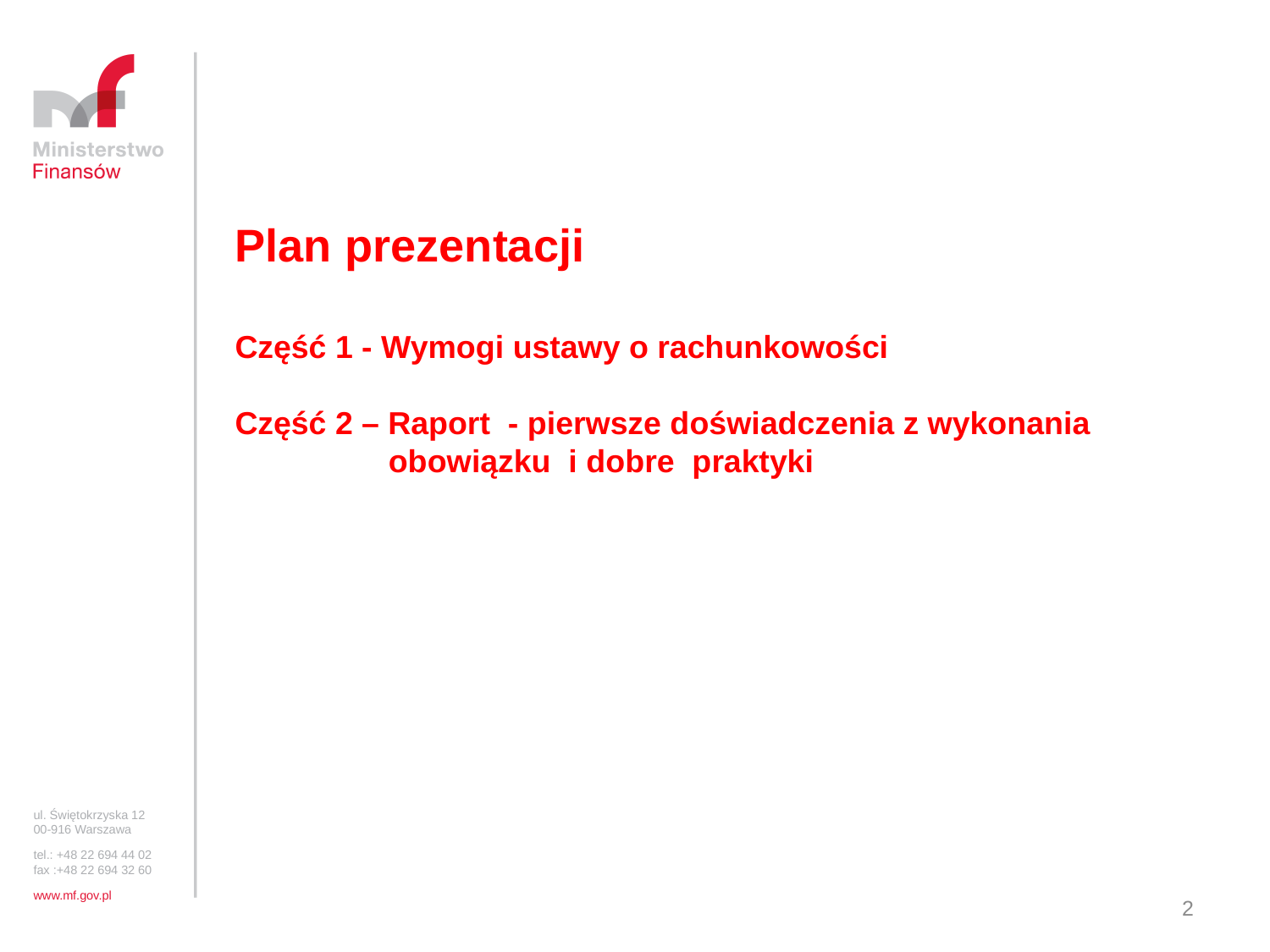

Plan prezentacji

Część 1 - Wymogi ustawy o rachunkowości

Część 2 – Raport  - pierwsze doświadczenia z wykonania 		   obowiązku  i dobre  praktyki

ul. Świętokrzyska 12
00-916 Warszawa

tel.: +48 22 694 44 02
fax :+48 22 694 32 60

www.mf.gov.pl
2